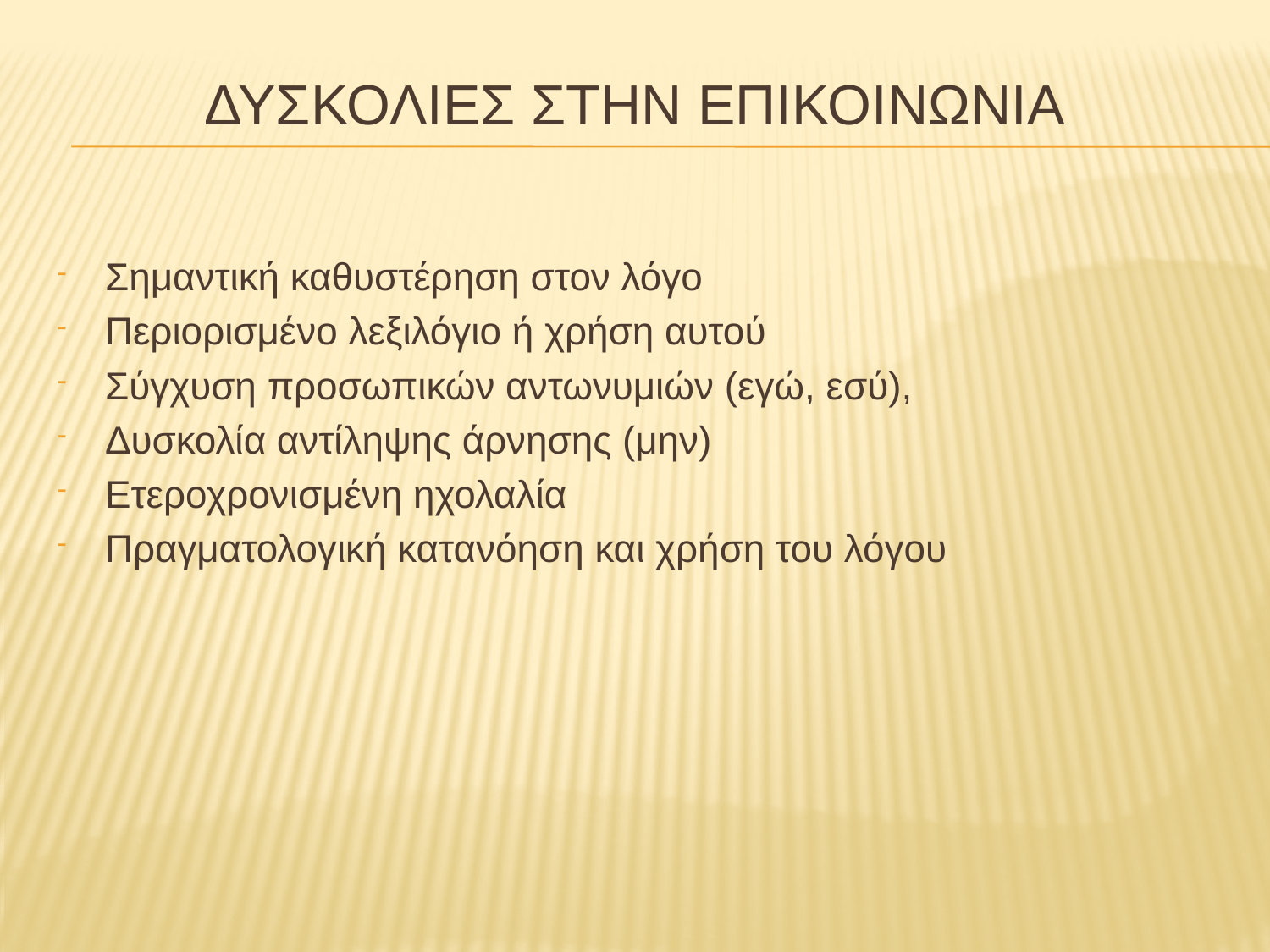

# ΔυσκολΙΕΣ στην επικοινωνΙα
Σημαντική καθυστέρηση στον λόγο
Περιορισμένο λεξιλόγιο ή χρήση αυτού
Σύγχυση προσωπικών αντωνυμιών (εγώ, εσύ),
Δυσκολία αντίληψης άρνησης (μην)
Ετεροχρονισμένη ηχολαλία
Πραγματολογική κατανόηση και χρήση του λόγου